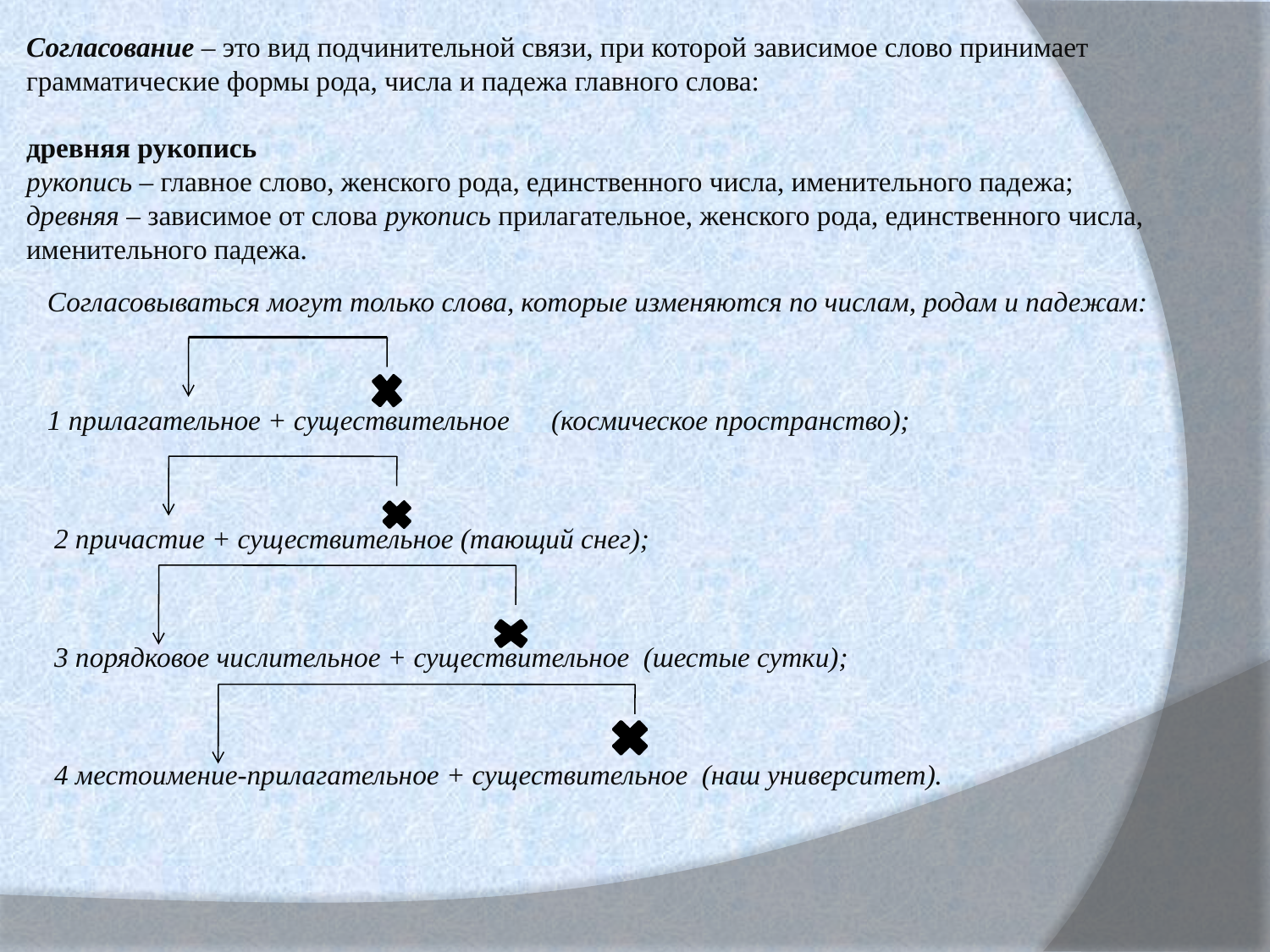

# Согласование – это вид подчинительной связи, при которой зависимое слово принимает грамматические формы рода, числа и падежа главного слова:   древняя рукопись рукопись – главное слово, женского рода, единственного числа, именительного падежа; древняя – зависимое от слова рукопись прилагательное, женского рода, единственного числа, именительного падежа.
Согласовываться могут только слова, которые изменяются по числам, родам и падежам:

1 прилагательное + существительное      (космическое пространство);

 2 причастие + существительное (тающий снег);

 3 порядковое числительное + существительное  (шестые сутки);

 4 местоимение-прилагательное + существительное  (наш университет).